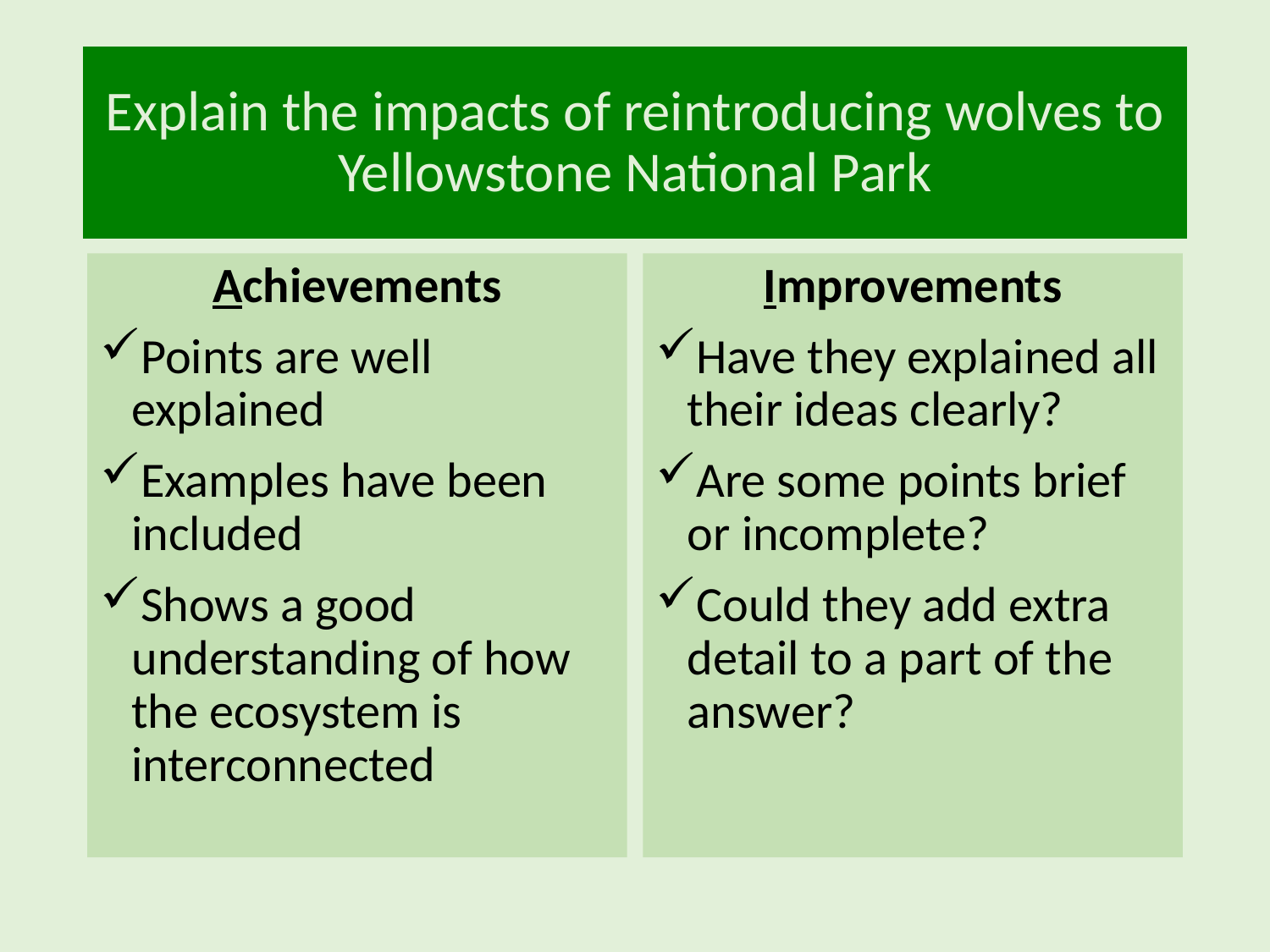

# Explain the impacts of reintroducing wolves to Yellowstone National Park
Achievements
Points are well explained
Examples have been included
Shows a good understanding of how the ecosystem is interconnected
Improvements
Have they explained all their ideas clearly?
Are some points brief or incomplete?
Could they add extra detail to a part of the answer?